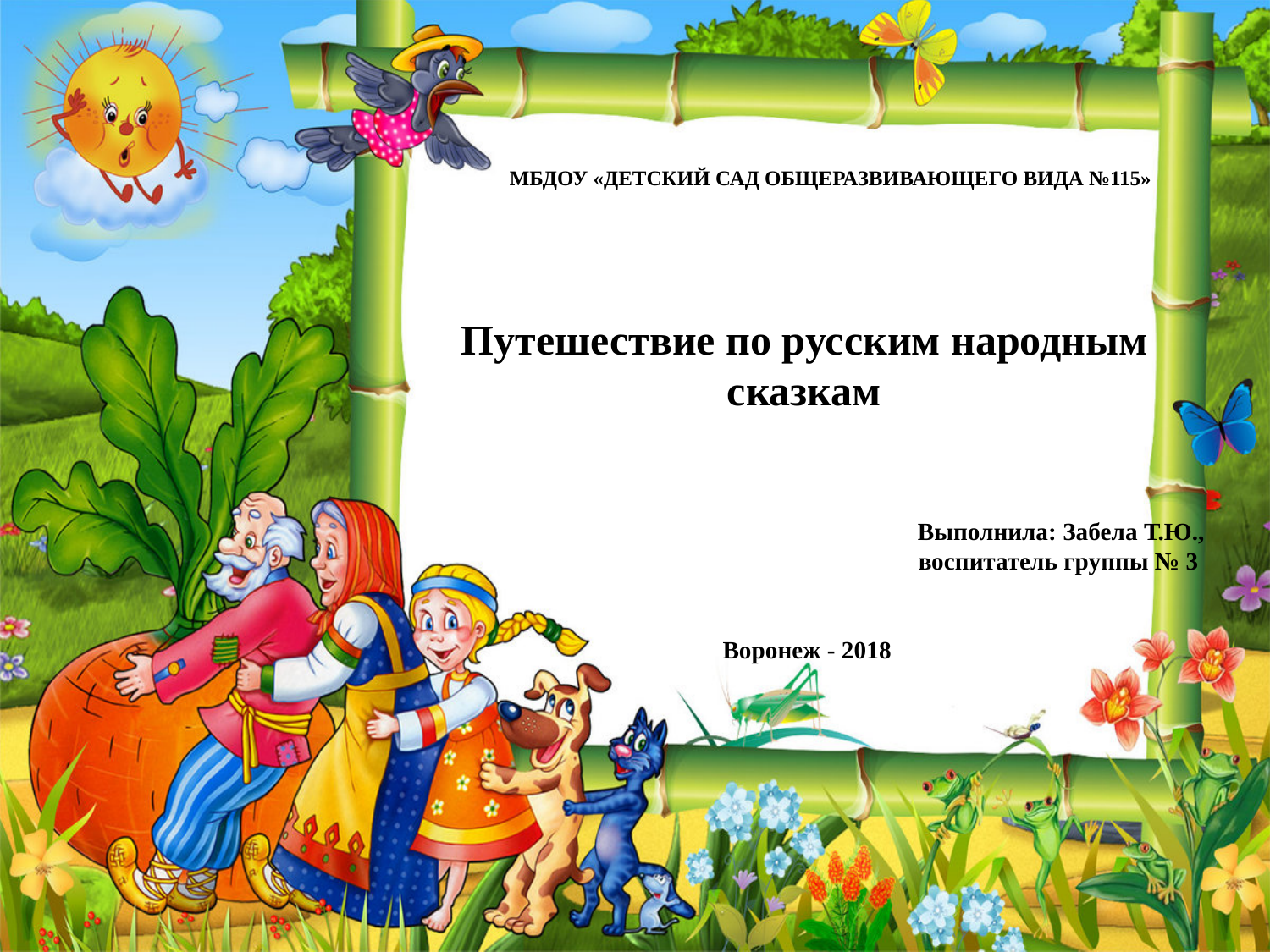

# МБДОУ «ДЕТСКИЙ САД ОБЩЕРАЗВИВАЮЩЕГО ВИДА №115»
Путешествие по русским народным сказкам

Выполнила: Забела Т.Ю.,
воспитатель группы № 3

 Воронеж - 2018